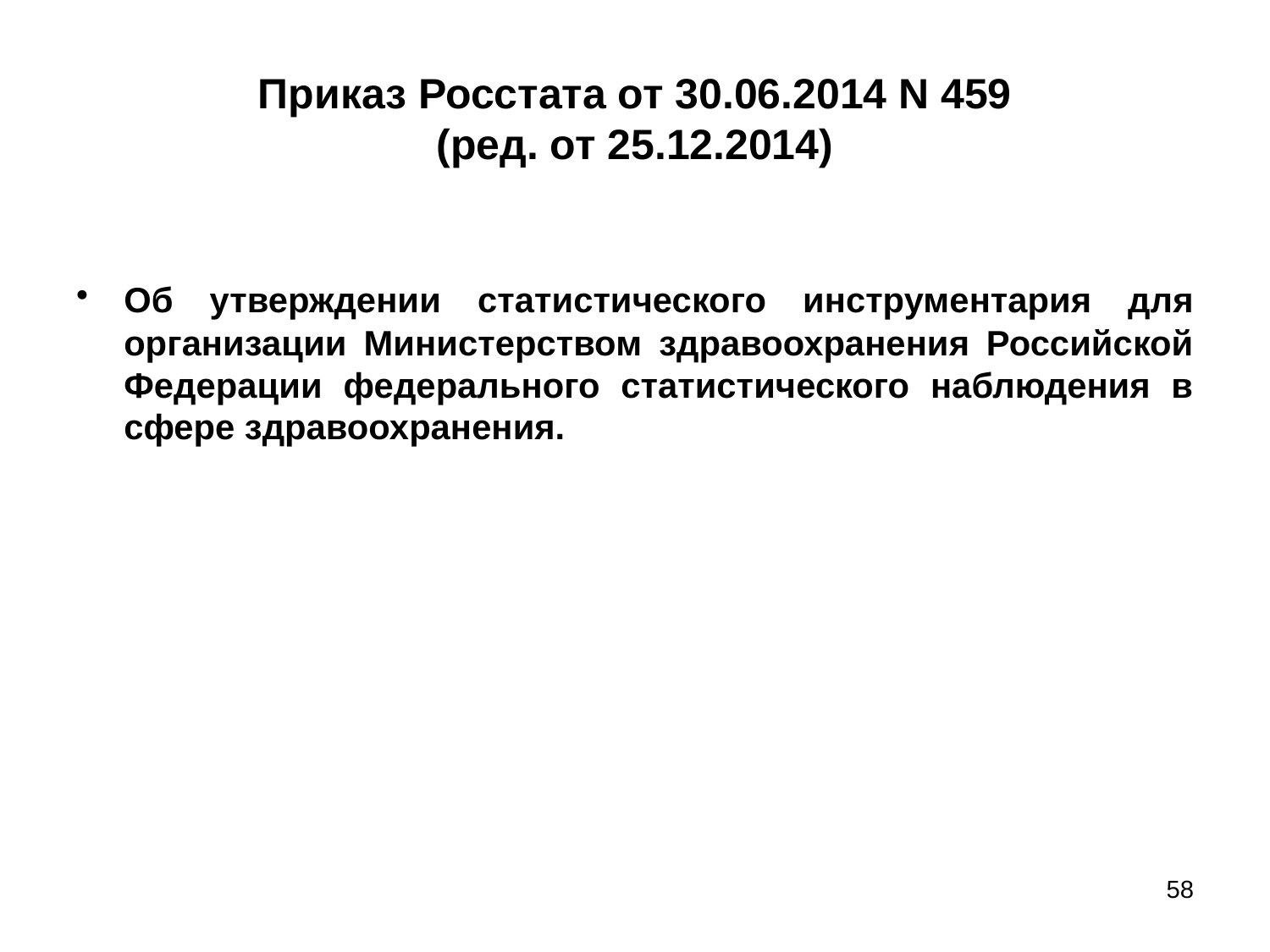

Приказ Росстата от 30.06.2014 N 459
(ред. от 25.12.2014)

Об утверждении статистического инструментария для организации Министерством здравоохранения Российской Федерации федерального статистического наблюдения в сфере здравоохранения.

58